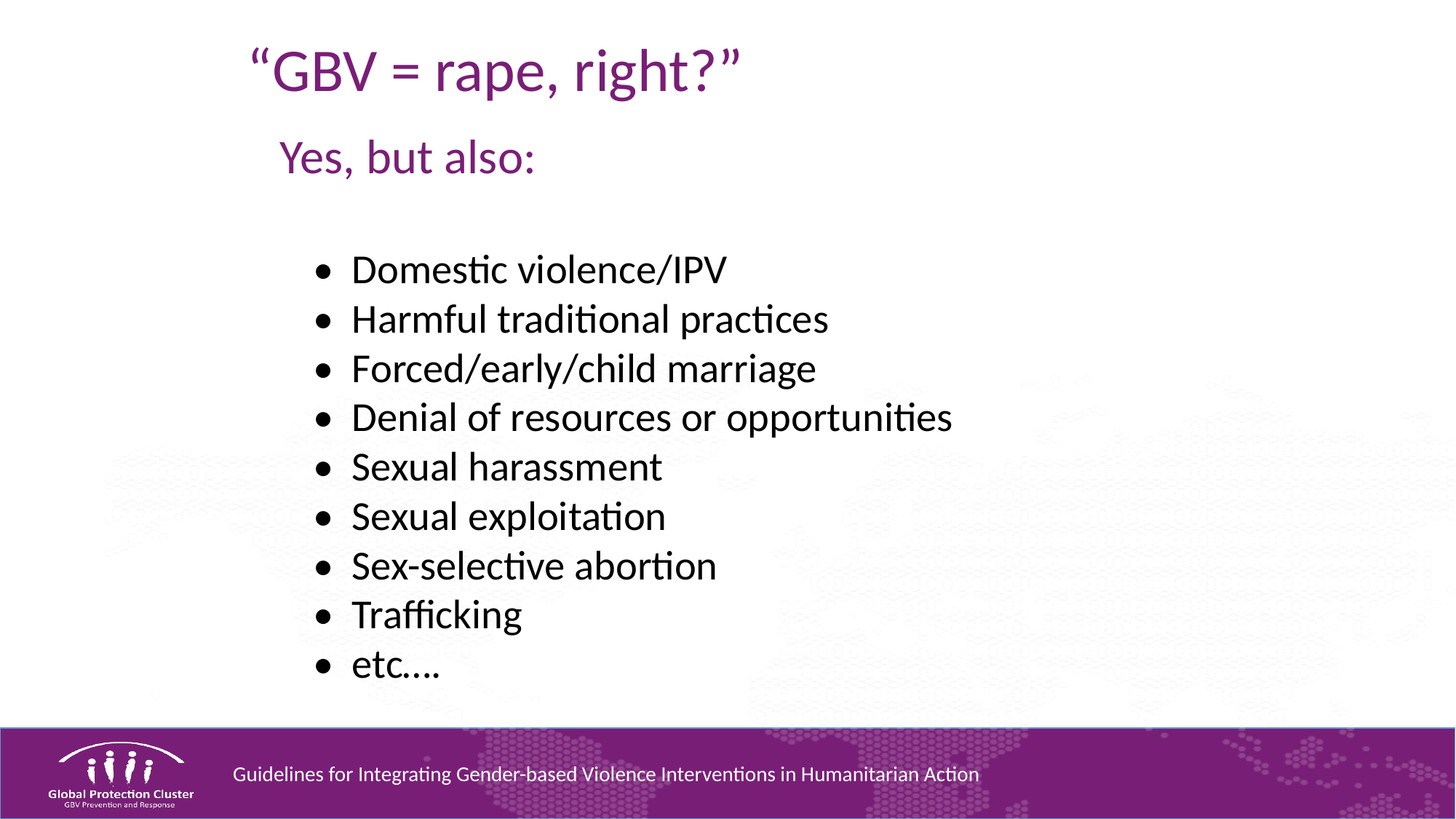

“GBV = rape, right?”

   Yes, but also:
•  Domestic violence/IPV
•  Harmful traditional practices
•  Forced/early/child marriage
•  Denial of resources or opportunities
•  Sexual harassment
•  Sexual exploitation
•  Sex-selective abortion
•  Trafficking
•  etc….